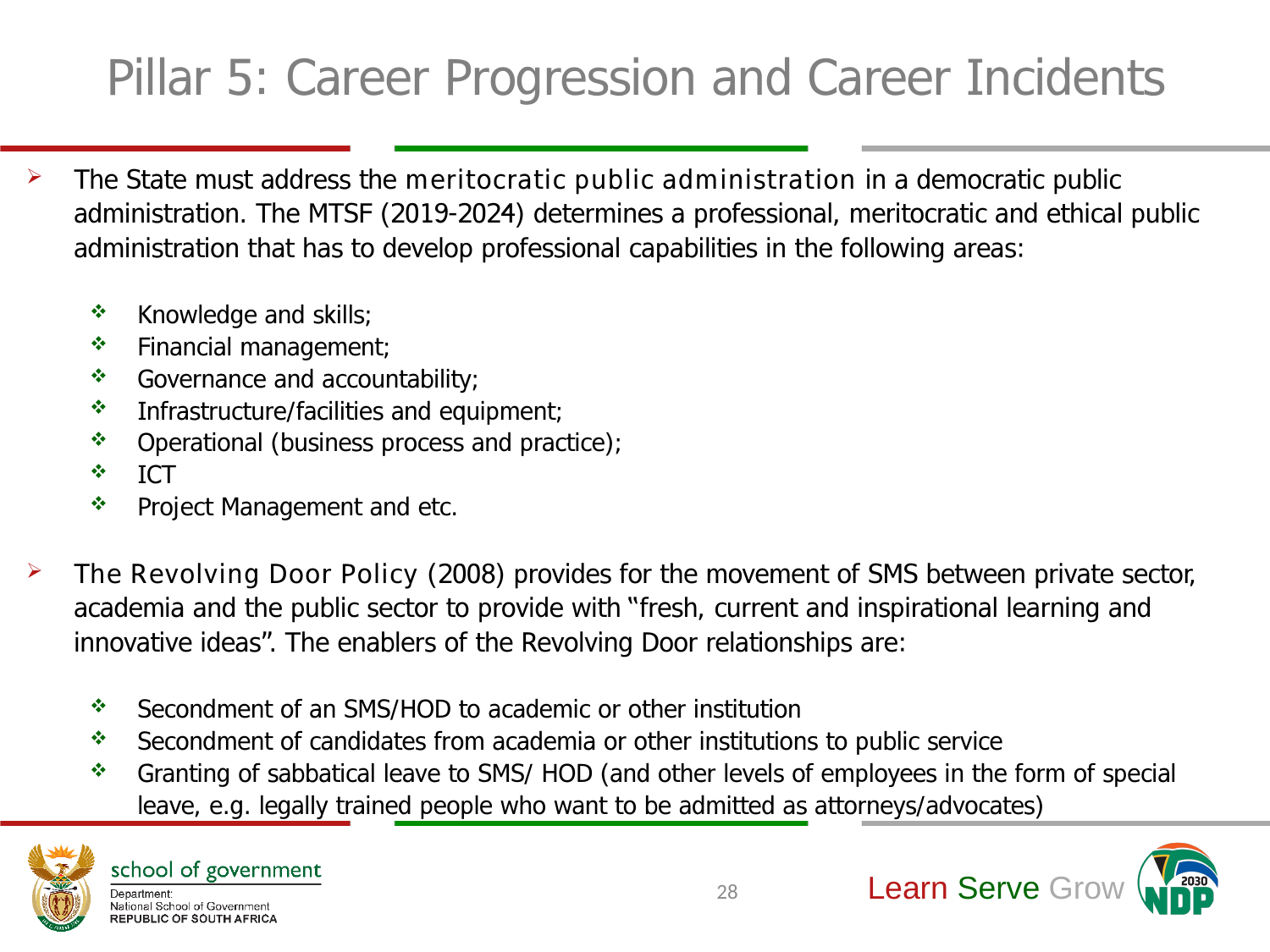

# Pillar 5: Career Progression and Career Incidents
The State must address the meritocratic public administration in a democratic public administration. The MTSF (2019-2024) determines a professional, meritocratic and ethical public administration that has to develop professional capabilities in the following areas:

Knowledge and skills;
Financial management;
Governance and accountability;
Infrastructure/facilities and equipment;
Operational (business process and practice);
ICT
Project Management and etc.

The Revolving Door Policy (2008) provides for the movement of SMS between private sector, academia and the public sector to provide with “fresh, current and inspirational learning and innovative ideas”. The enablers of the Revolving Door relationships are:

Secondment of an SMS/HOD to academic or other institution
Secondment of candidates from academia or other institutions to public service
Granting of sabbatical leave to SMS/ HOD (and other levels of employees in the form of special leave, e.g. legally trained people who want to be admitted as attorneys/advocates)

28